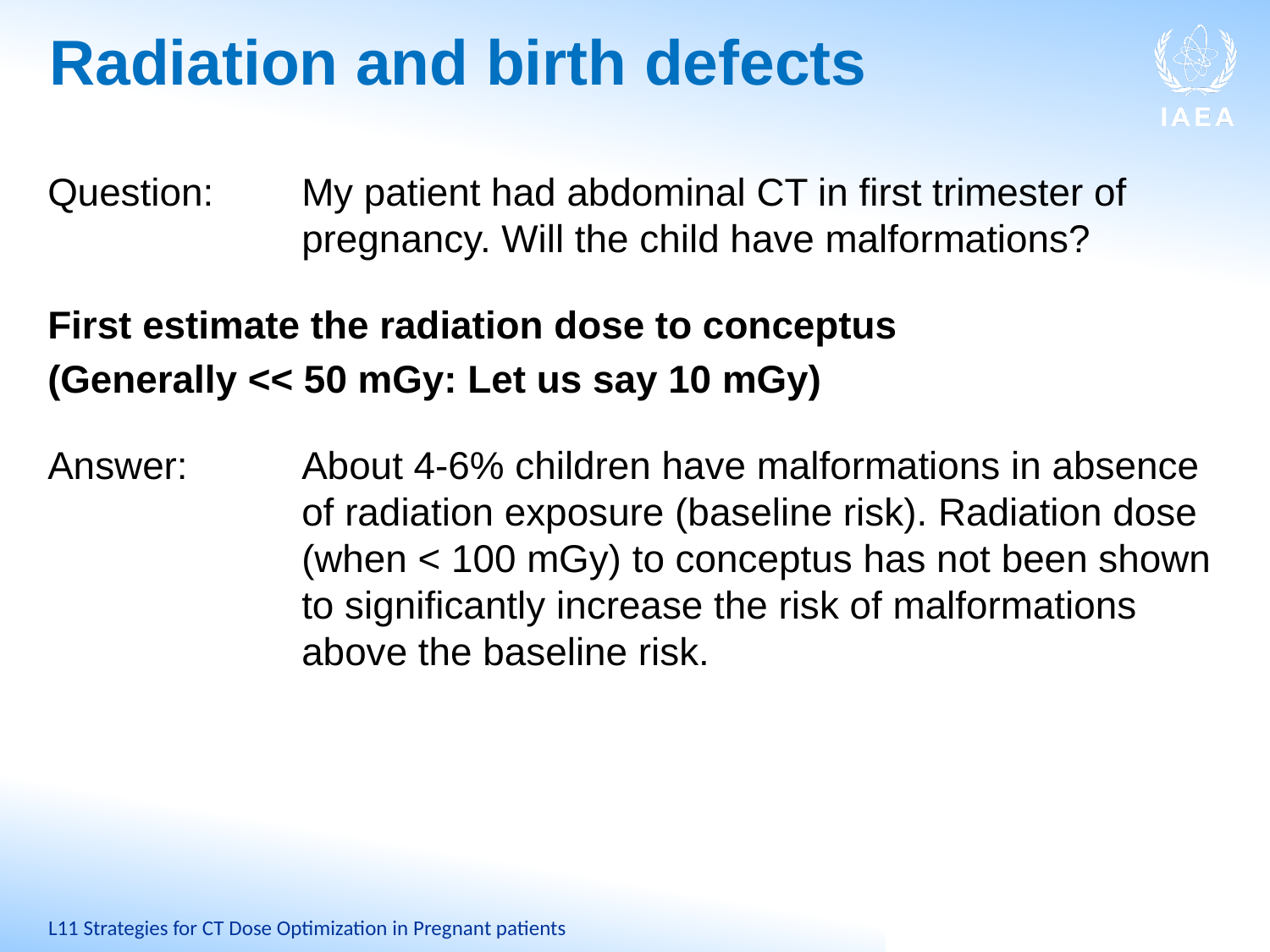

# Radiation and birth defects
Question: 	My patient had abdominal CT in first trimester of 			pregnancy. Will the child have malformations?
First estimate the radiation dose to conceptus
(Generally << 50 mGy: Let us say 10 mGy)
Answer: 	About 4-6% children have malformations in absence 		of radiation exposure (baseline risk). Radiation dose 		(when < 100 mGy) to conceptus has not been shown 		to significantly increase the risk of malformations 			above the baseline risk.